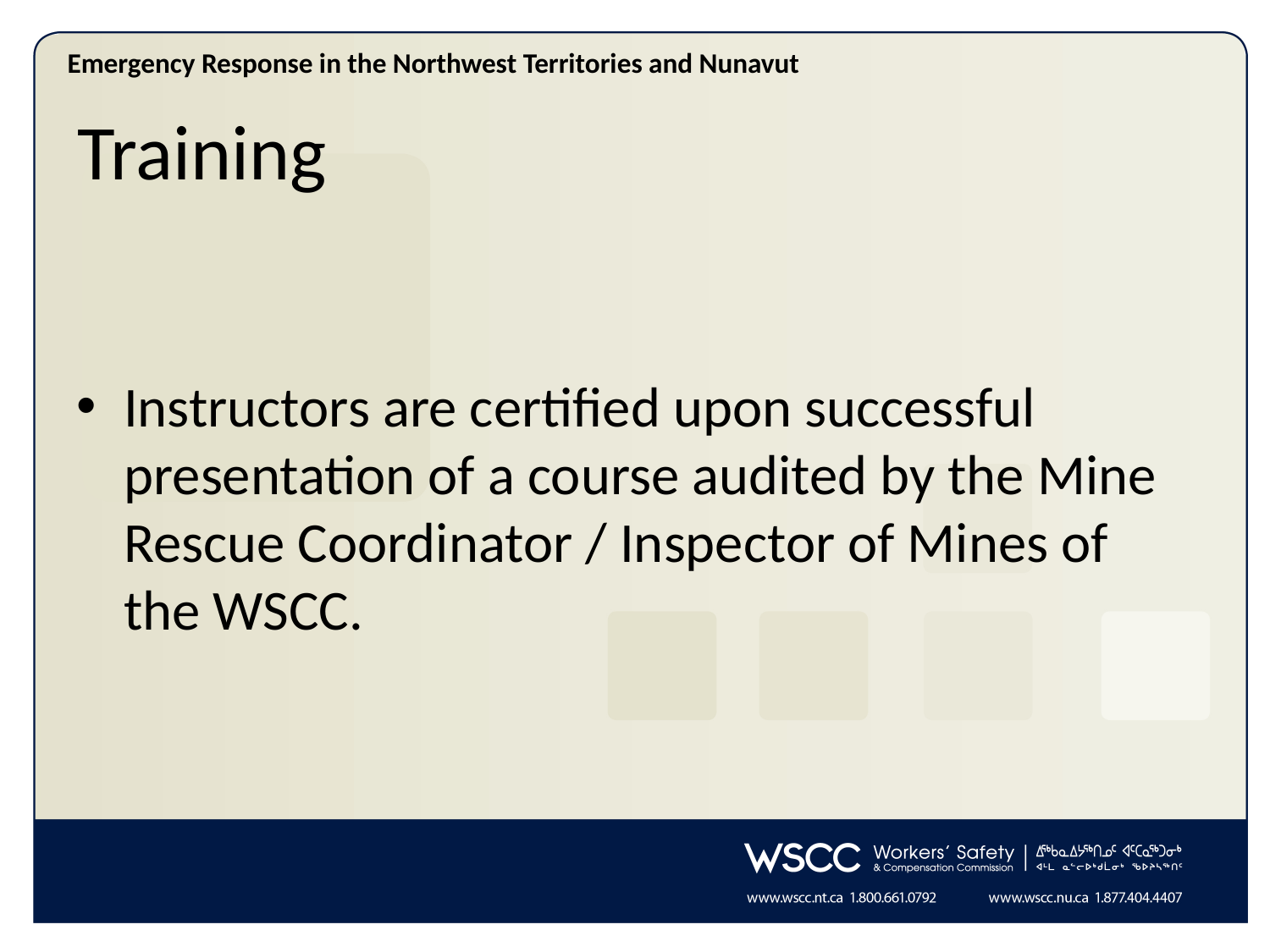

# Training
Instructors are certified upon successful presentation of a course audited by the Mine Rescue Coordinator / Inspector of Mines of the WSCC.